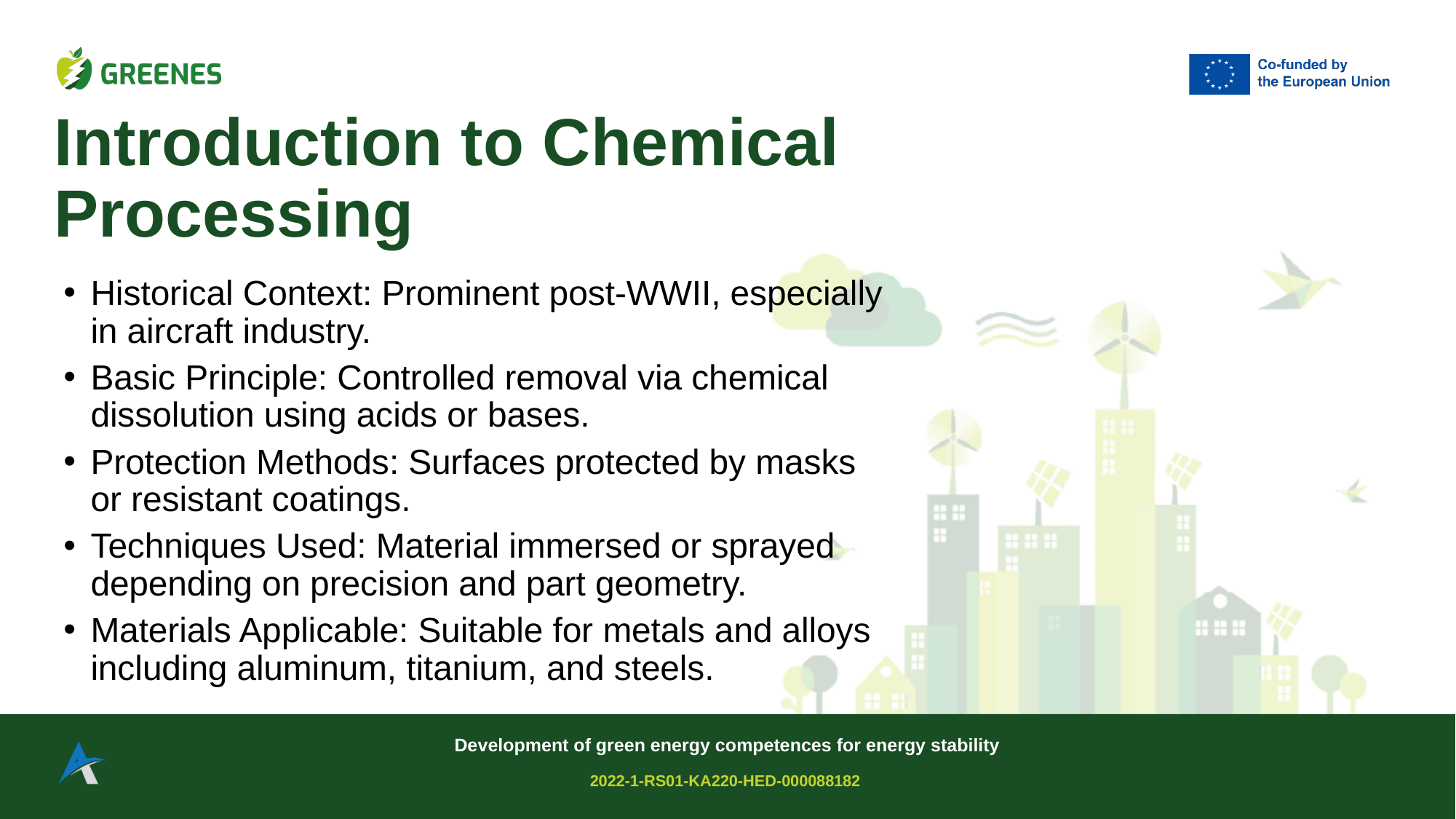

# Introduction to Chemical Processing
Historical Context: Prominent post-WWII, especially in aircraft industry.
Basic Principle: Controlled removal via chemical dissolution using acids or bases.
Protection Methods: Surfaces protected by masks or resistant coatings.
Techniques Used: Material immersed or sprayed depending on precision and part geometry.
Materials Applicable: Suitable for metals and alloys including aluminum, titanium, and steels.